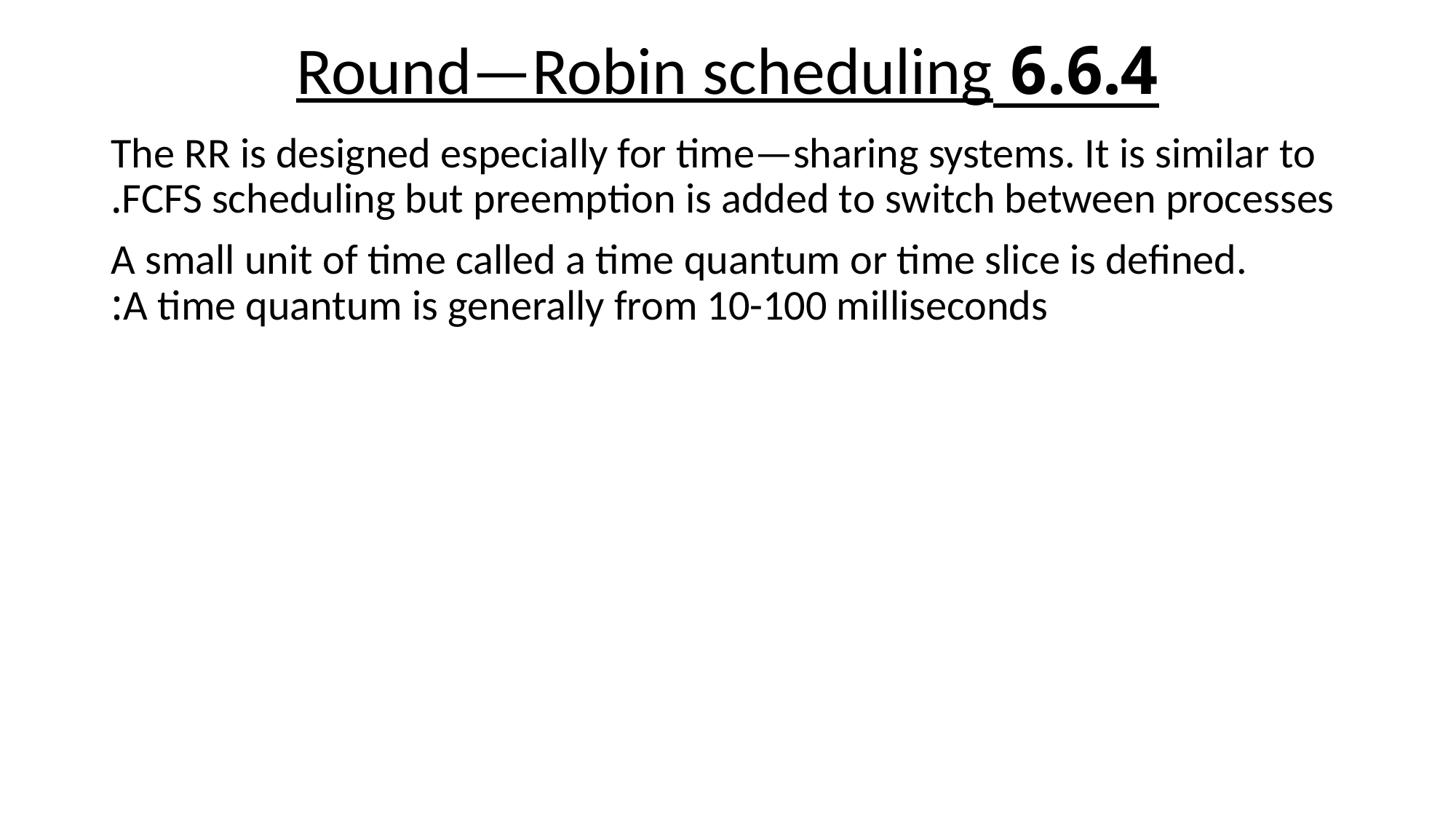

# 6.6.4 Round—Robin scheduling

The RR is designed especially for time—sharing systems. It is similar to FCFS scheduling but preemption is added to switch between processes.
      A small unit of time called a time quantum or time slice is defined. A time quantum is generally from 10-100 milliseconds: